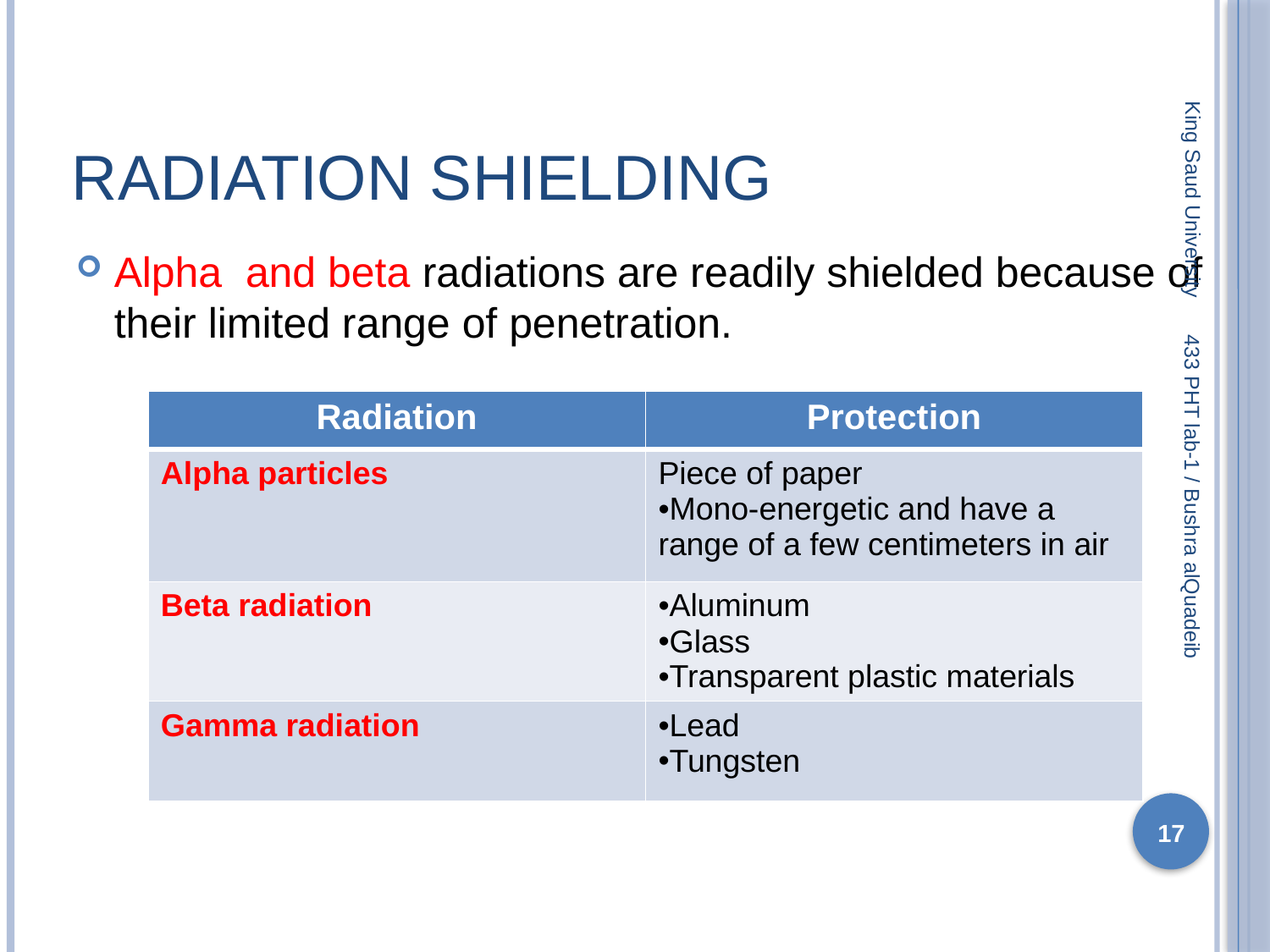

# Radiation shielding
King Saud University
Alpha  and beta radiations are readily shielded because of their limited range of penetration.

| Radiation | Protection |
| --- | --- |
| Alpha particles | Piece of paper Mono-energetic and have a range of a few centimeters in air |
| Beta radiation | Aluminum Glass Transparent plastic materials |
| Gamma radiation | Lead Tungsten |
433 PHT lab-1 / Bushra alQuadeib
17